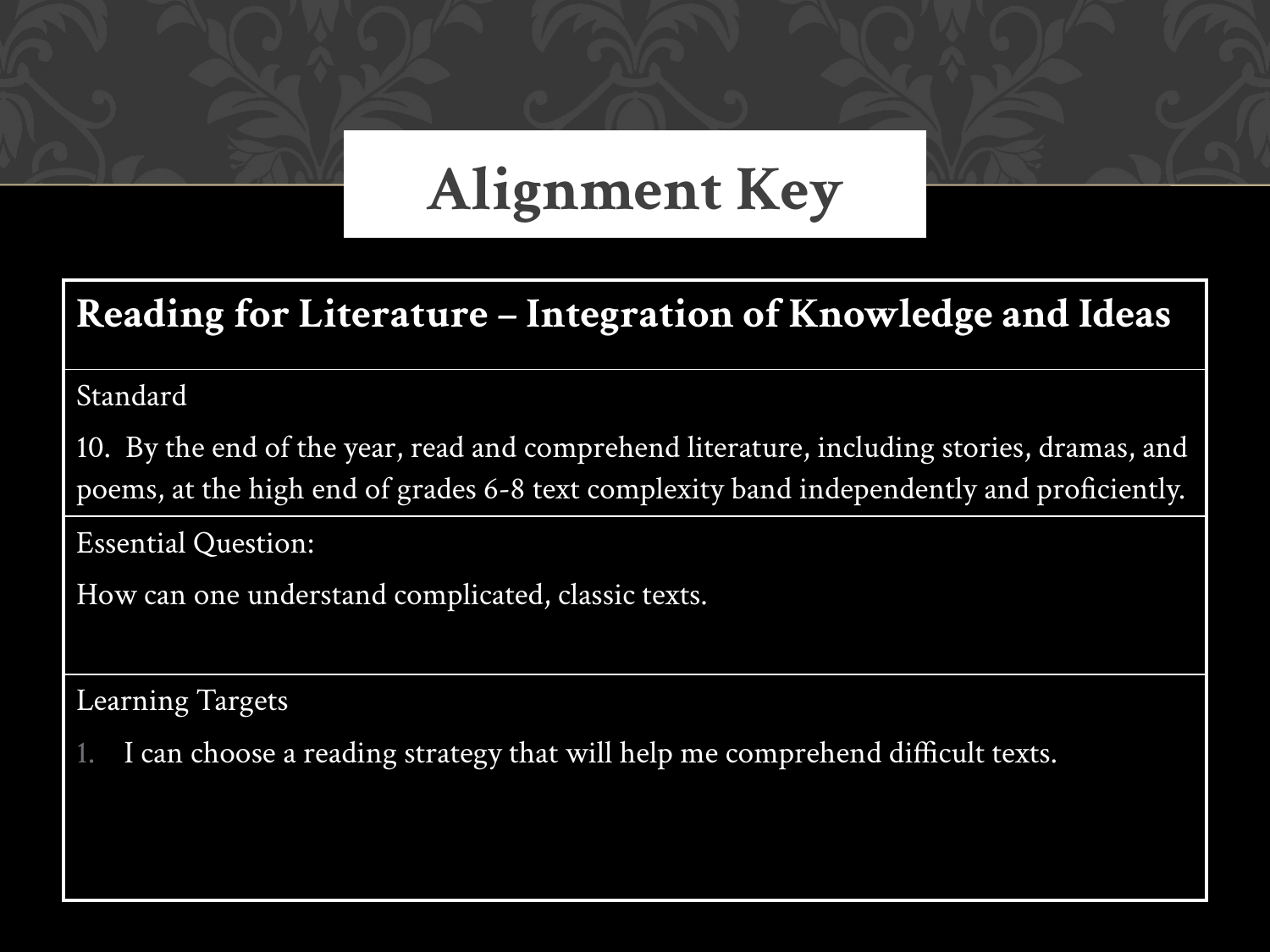

# Alignment Key
| Reading for Literature – Integration of Knowledge and Ideas |
| --- |
| Standard 10. By the end of the year, read and comprehend literature, including stories, dramas, and poems, at the high end of grades 6-8 text complexity band independently and proficiently. |
| Essential Question: How can one understand complicated, classic texts. |
| Learning Targets I can choose a reading strategy that will help me comprehend difficult texts. |